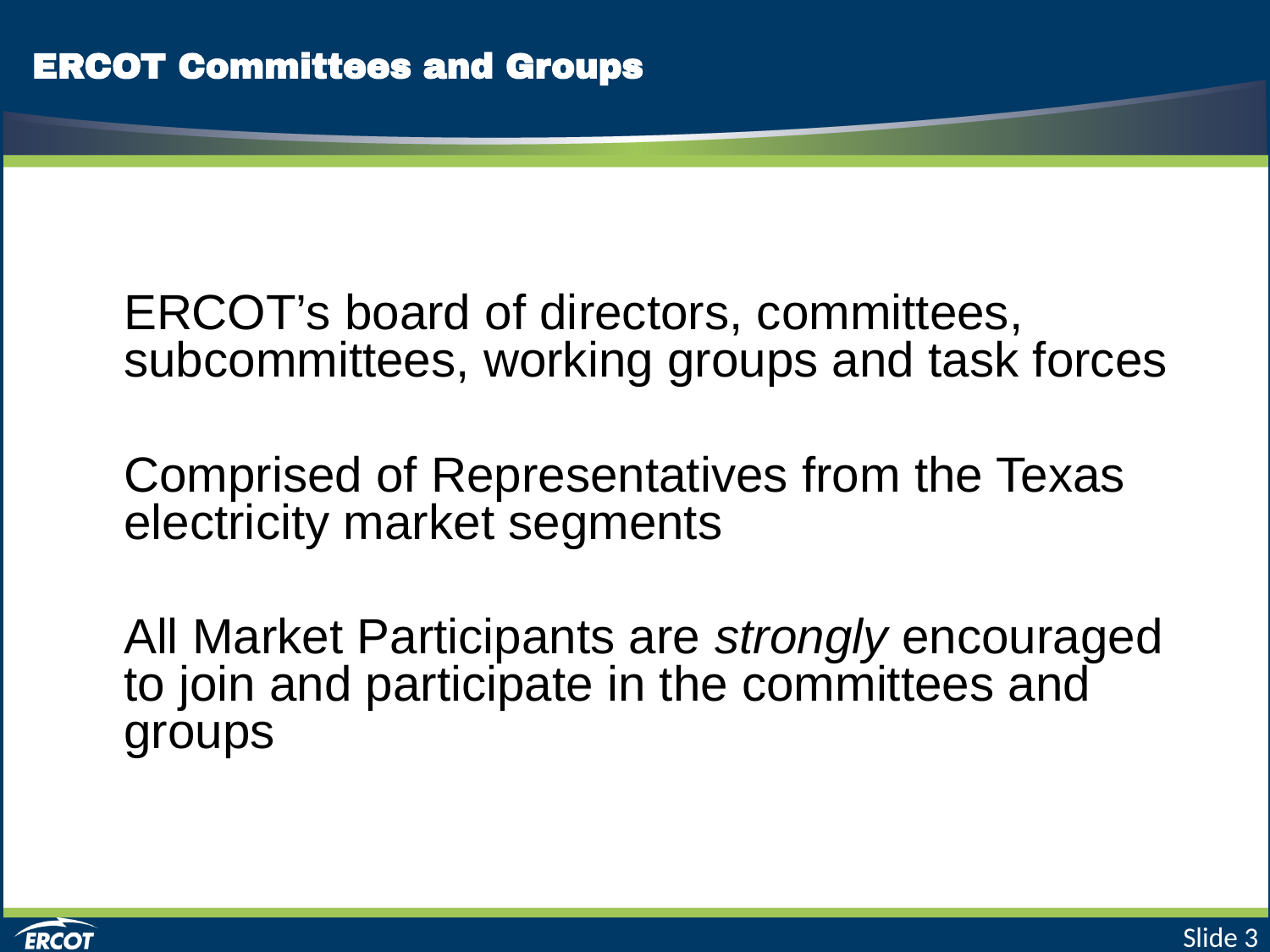

# ERCOT Committees and Groups
ERCOT’s board of directors, committees, subcommittees, working groups and task forces

Comprised of Representatives from the Texas electricity market segments

All Market Participants are strongly encouraged to join and participate in the committees and groups